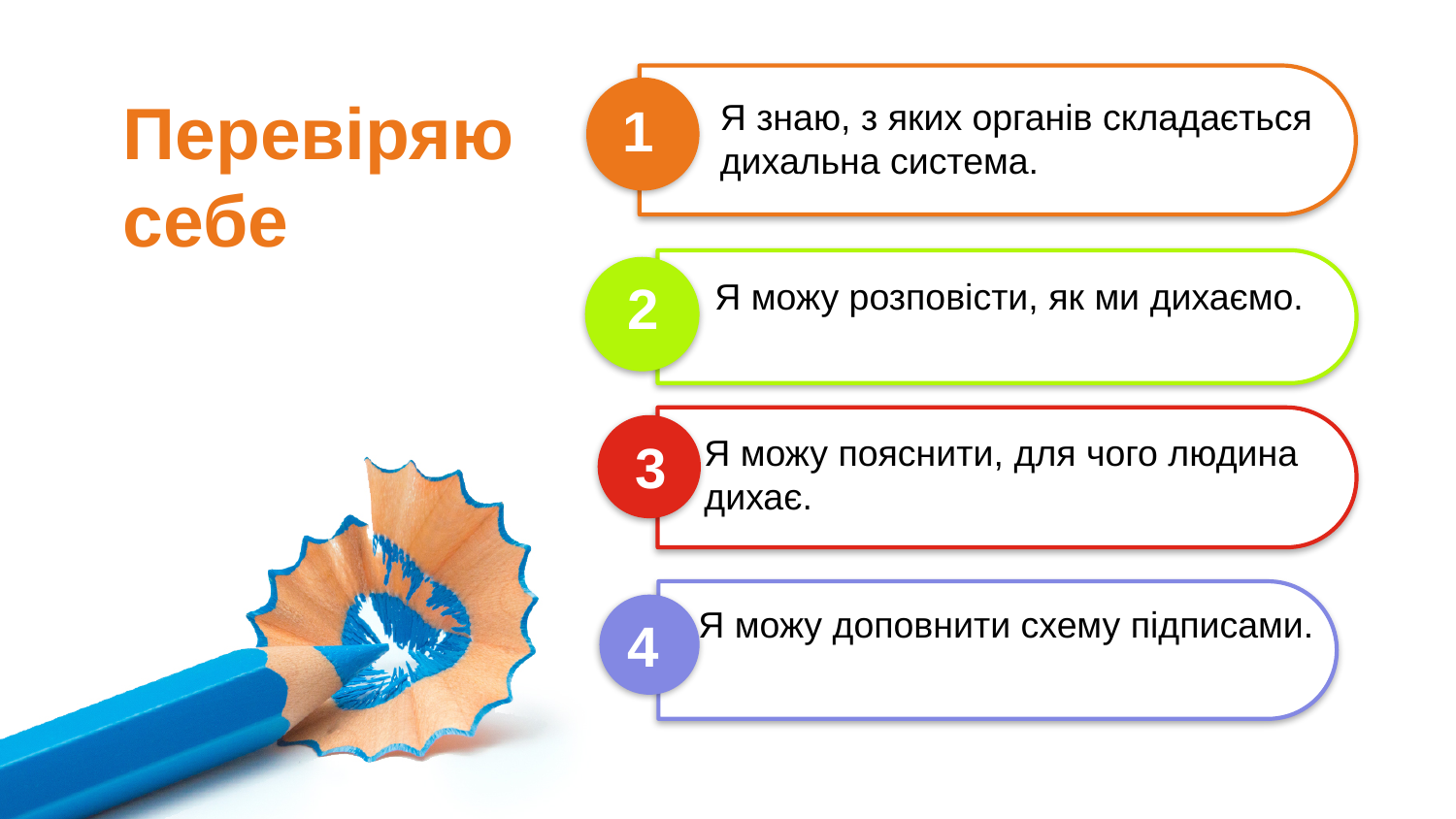

Перевіряю себе

Я знаю, з яких органів складається дихальна система.
1

2
Я можу розповісти, як ми дихаємо.

Я можу пояснити, для чого людина
дихає.
3

Я можу доповнити схему підписами.
4